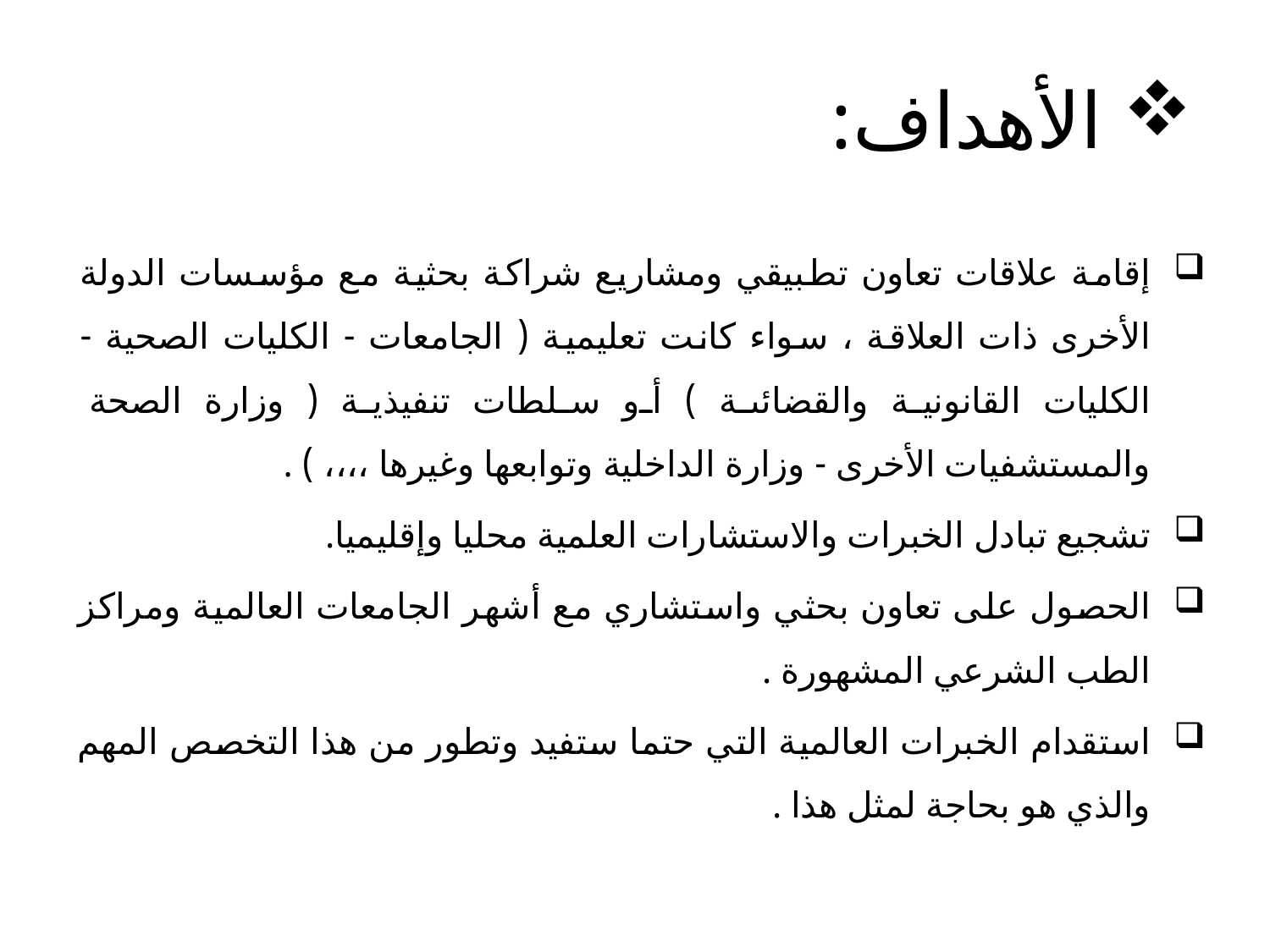

# الأهداف:
إقامة علاقات تعاون تطبيقي ومشاريع شراكة بحثية مع مؤسسات الدولة الأخرى ذات العلاقة ، سواء كانت تعليمية ( الجامعات - الكليات الصحية - الكليات القانونية والقضائىة ) أو سلطات تنفيذية ( وزارة الصحة والمستشفيات الأخرى - وزارة الداخلية وتوابعها وغيرها ،،،، ) .
تشجيع تبادل الخبرات والاستشارات العلمية محليا وإقليميا.
الحصول على تعاون بحثي واستشاري مع أشهر الجامعات العالمية ومراكز الطب الشرعي المشهورة .
استقدام الخبرات العالمية التي حتما ستفيد وتطور من هذا التخصص المهم والذي هو بحاجة لمثل هذا .